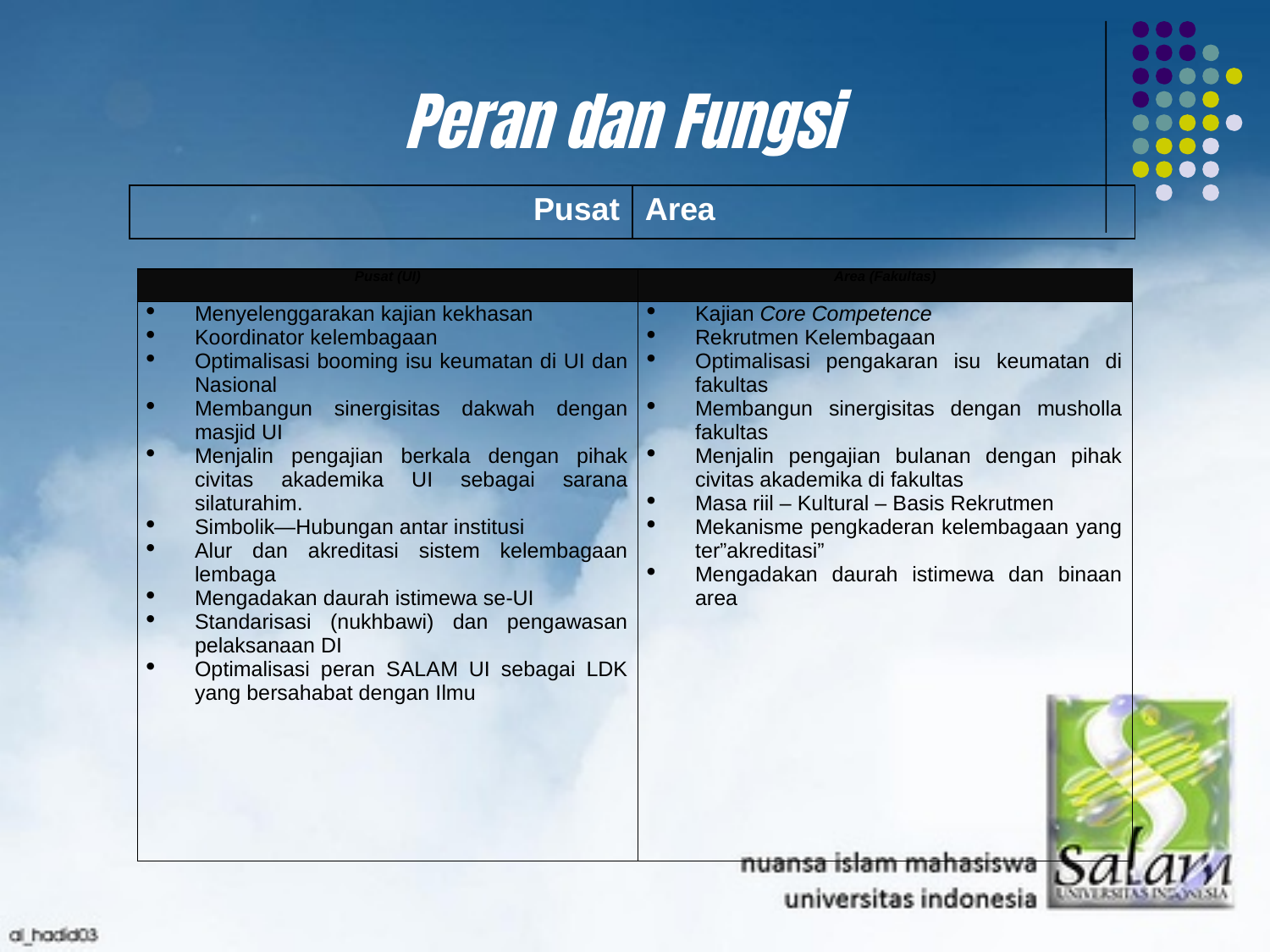

Peran dan Fungsi
| Pusat | Area |
| --- | --- |
| Pusat (UI) | Area (Fakultas) |
| --- | --- |
| Menyelenggarakan kajian kekhasan Koordinator kelembagaan Optimalisasi booming isu keumatan di UI dan Nasional Membangun sinergisitas dakwah dengan masjid UI Menjalin pengajian berkala dengan pihak civitas akademika UI sebagai sarana silaturahim. Simbolik—Hubungan antar institusi Alur dan akreditasi sistem kelembagaan lembaga Mengadakan daurah istimewa se-UI Standarisasi (nukhbawi) dan pengawasan pelaksanaan DI Optimalisasi peran SALAM UI sebagai LDK yang bersahabat dengan Ilmu | Kajian Core Competence Rekrutmen Kelembagaan Optimalisasi pengakaran isu keumatan di fakultas Membangun sinergisitas dengan musholla fakultas Menjalin pengajian bulanan dengan pihak civitas akademika di fakultas Masa riil – Kultural – Basis Rekrutmen Mekanisme pengkaderan kelembagaan yang ter”akreditasi” Mengadakan daurah istimewa dan binaan area |